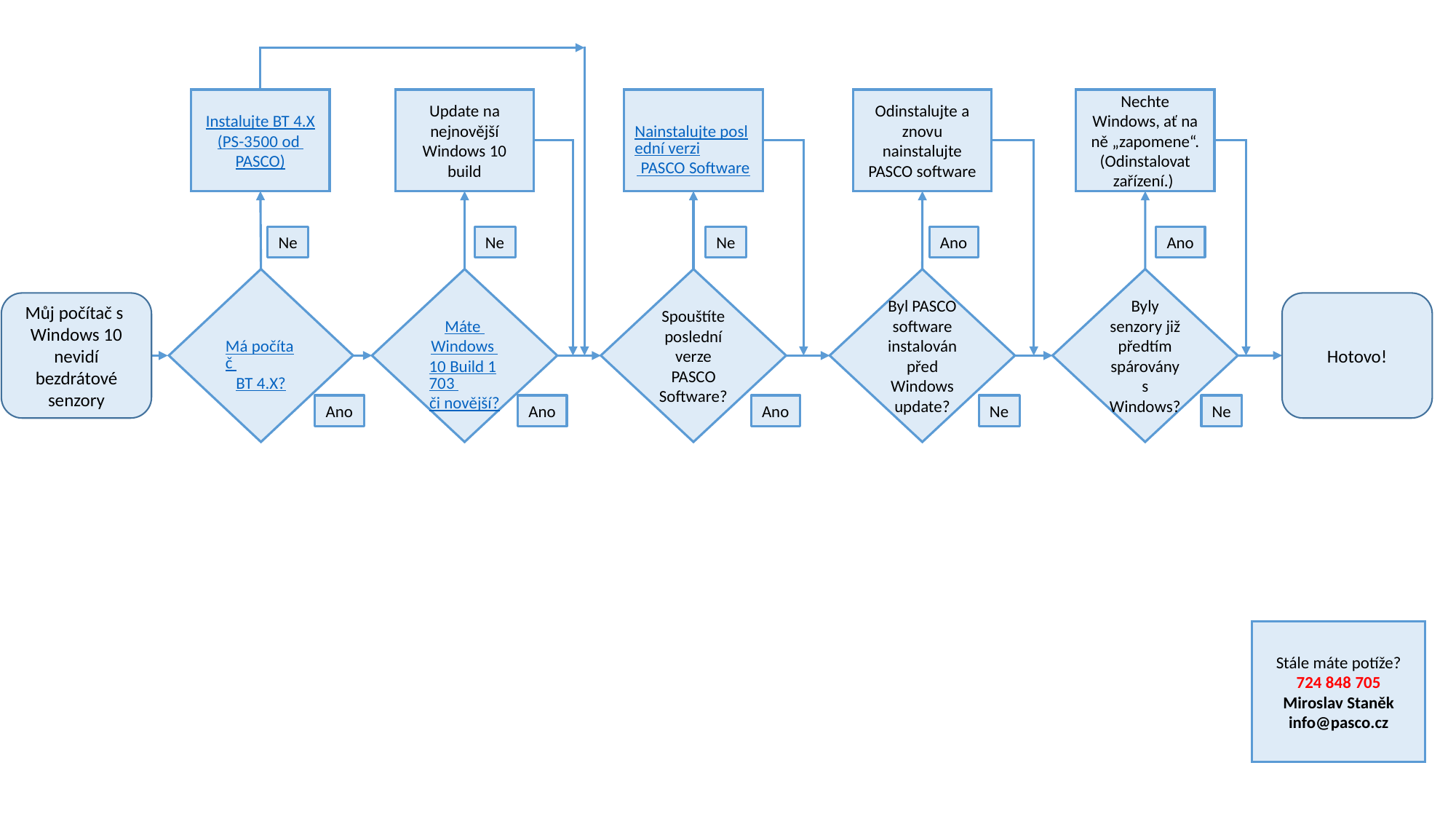

Instalujte BT 4.X
(PS-3500 od PASCO)
Update na nejnovější Windows 10 build
Nainstalujte poslední verzi PASCO Software
Odinstalujte a znovu nainstalujte PASCO software
Nechte Windows, ať na ně „zapomene“. (Odinstalovat zařízení.)
Ne
Ne
Ne
Ano
Ano
Má počítač
BT 4.X?
Máte Windows 10 Build 1703 či novější?
Spouštíte poslední verze PASCO Software?
Byl PASCO software instalovánpřed Windows update?
Byly senzory již předtím spárovány s Windows?
Můj počítač s  Windows 10 nevidí bezdrátové senzory
Hotovo!
Ano
Ano
Ano
Ne
Ne
Stále máte potíže? 724 848 705
Miroslav Staněk
info@pasco.cz